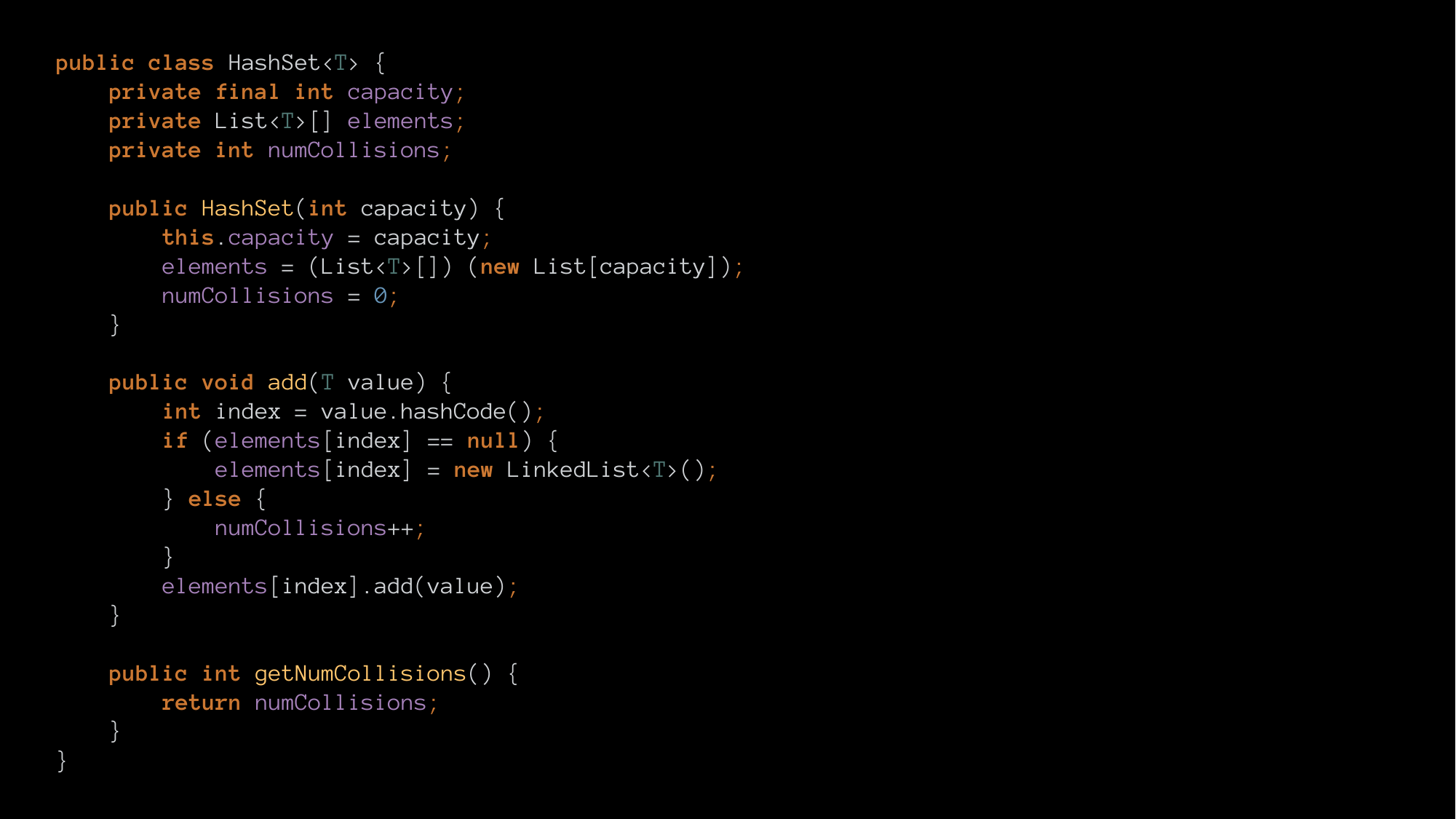

public class HashSet<T> {
    private final int capacity;
    private List<T>[] elements;
    private int numCollisions;
    public HashSet(int capacity) {
        this.capacity = capacity;
        elements = (List<T>[]) (new List[capacity]);
        numCollisions = 0;
    }
    public void add(T value) {
        int index = value.hashCode();
        if (elements[index] == null) {
            elements[index] = new LinkedList<T>();
        } else {
            numCollisions++;
        }
        elements[index].add(value);
    }
    public int getNumCollisions() {
        return numCollisions;
    }
}